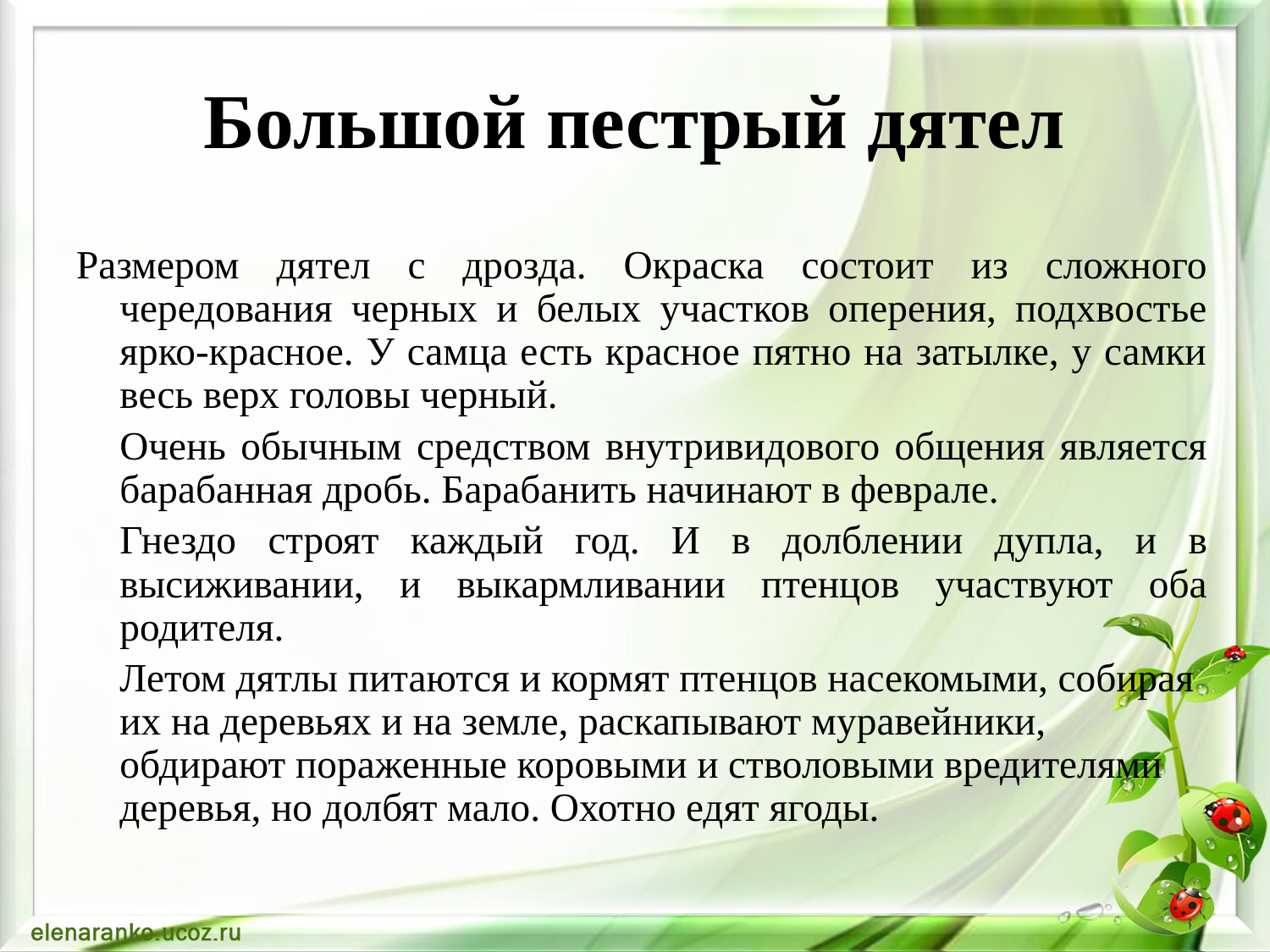

# Большой пестрый дятел
Размером дятел с дрозда. Окраска состоит из сложного чередования черных и белых участков оперения, подхвостье ярко-красное. У самца есть красное пятно на затылке, у самки весь верх головы черный.
		Очень обычным средством внутривидового общения является барабанная дробь. Барабанить начинают в феврале.
		Гнездо строят каждый год. И в долблении дупла, и в высиживании, и выкармливании птенцов участвуют оба родителя.
		Летом дятлы питаются и кормят птенцов насекомыми, собирая их на деревьях и на земле, раскапывают муравейники, обдирают пораженные коровыми и стволовыми вредителями деревья, но долбят мало. Охотно едят ягоды.